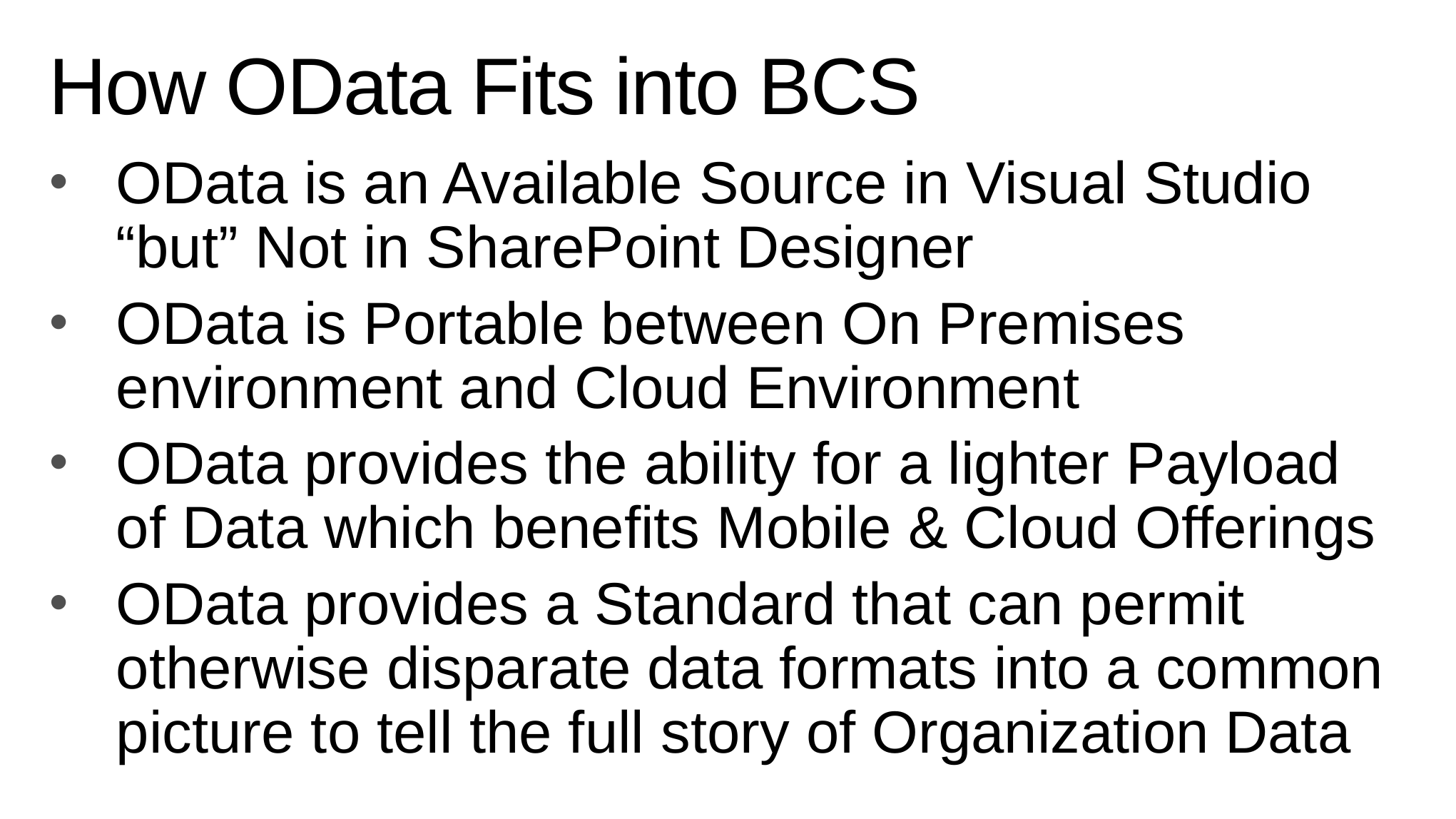

# How OData Fits into BCS
OData is an Available Source in Visual Studio “but” Not in SharePoint Designer
OData is Portable between On Premises environment and Cloud Environment
OData provides the ability for a lighter Payload of Data which benefits Mobile & Cloud Offerings
OData provides a Standard that can permit otherwise disparate data formats into a common picture to tell the full story of Organization Data